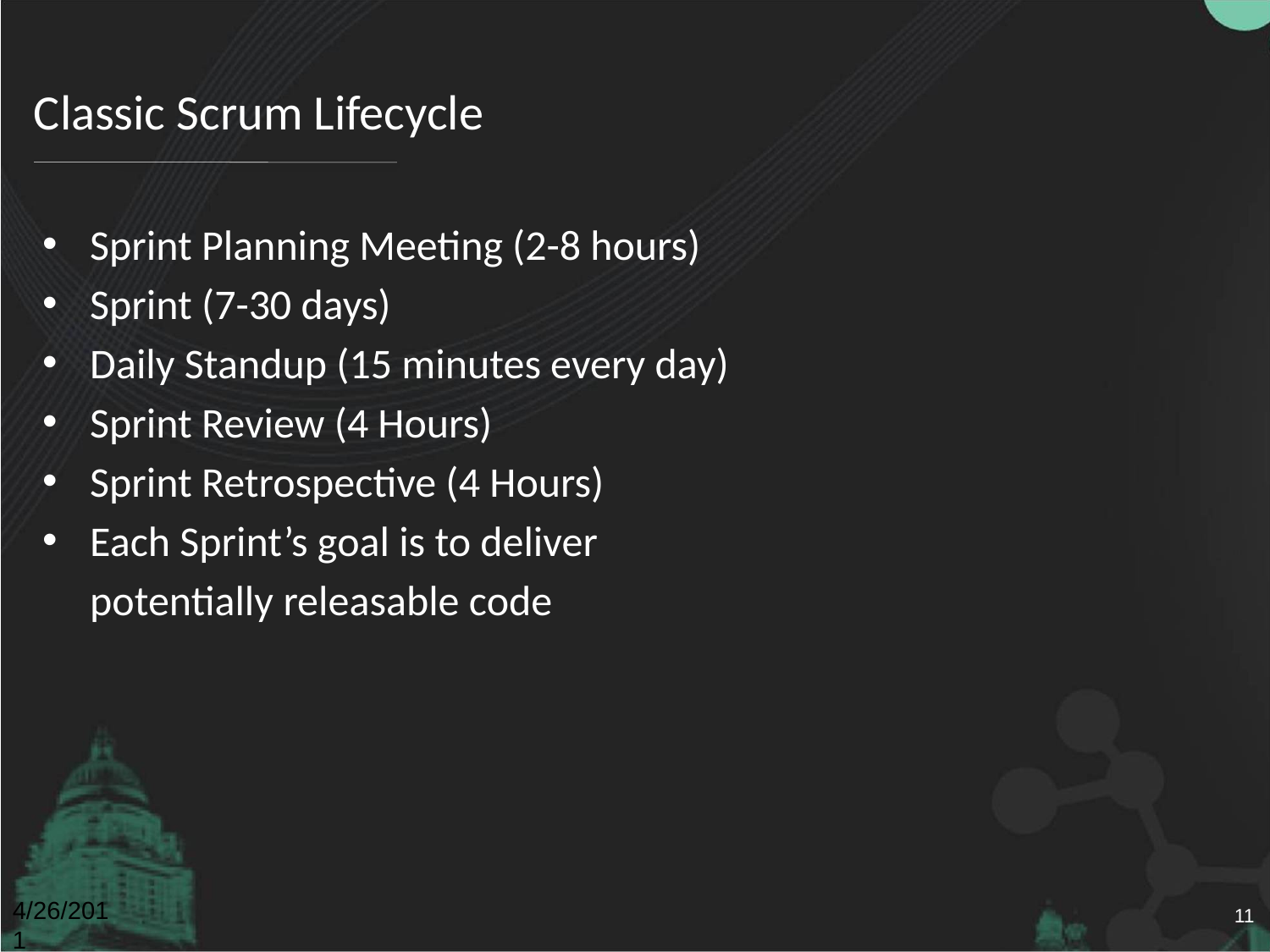

# Classic Scrum Lifecycle
Sprint Planning Meeting (2-8 hours)
Sprint (7-30 days)
Daily Standup (15 minutes every day)
Sprint Review (4 Hours)
Sprint Retrospective (4 Hours)
Each Sprint’s goal is to deliver
	potentially releasable code
4/26/2011
11